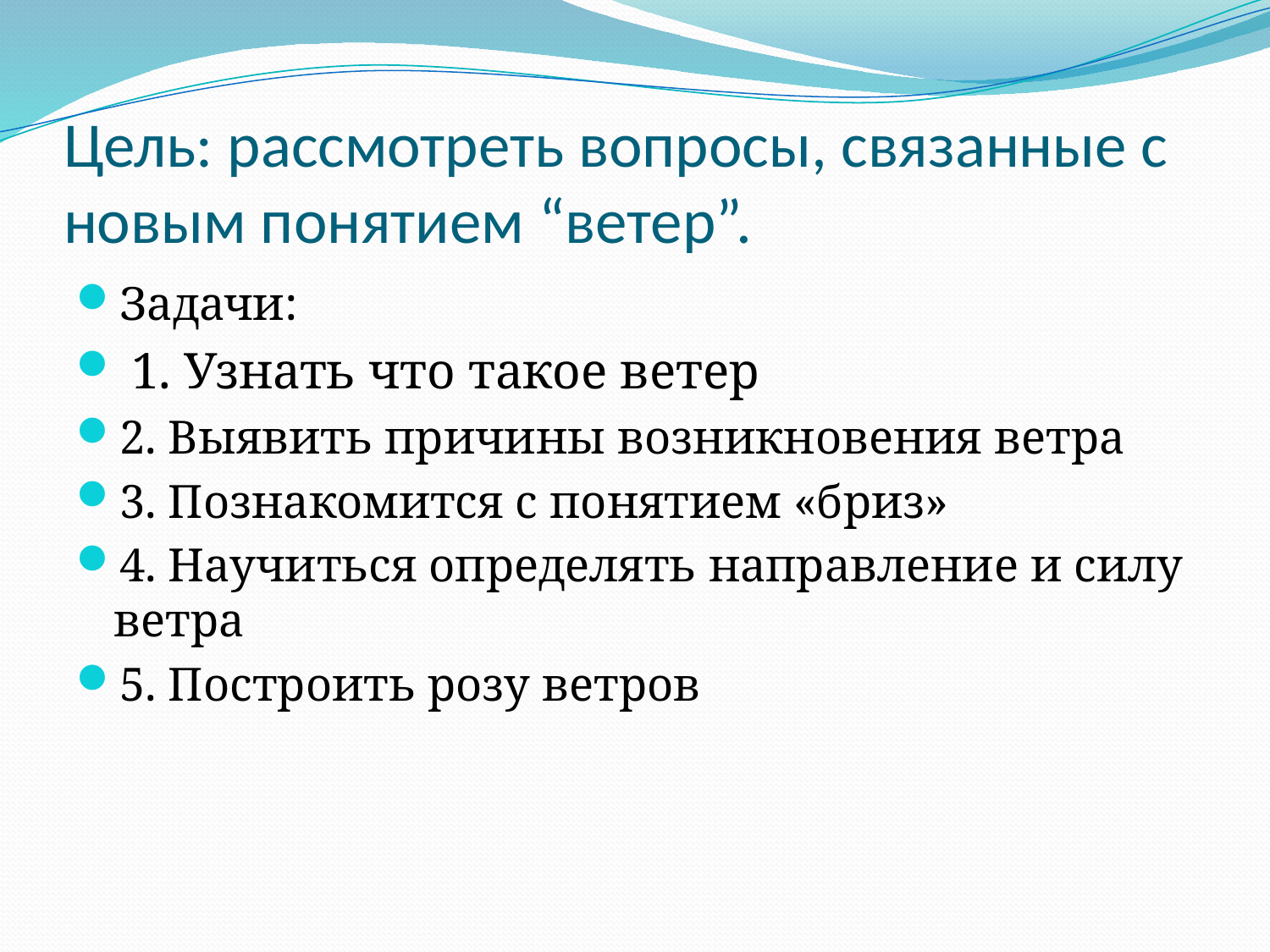

# Цель: рассмотреть вопросы, связанные с новым понятием “ветер”.
Задачи:
 1. Узнать что такое ветер
2. Выявить причины возникновения ветра
3. Познакомится с понятием «бриз»
4. Научиться определять направление и силу ветра
5. Построить розу ветров